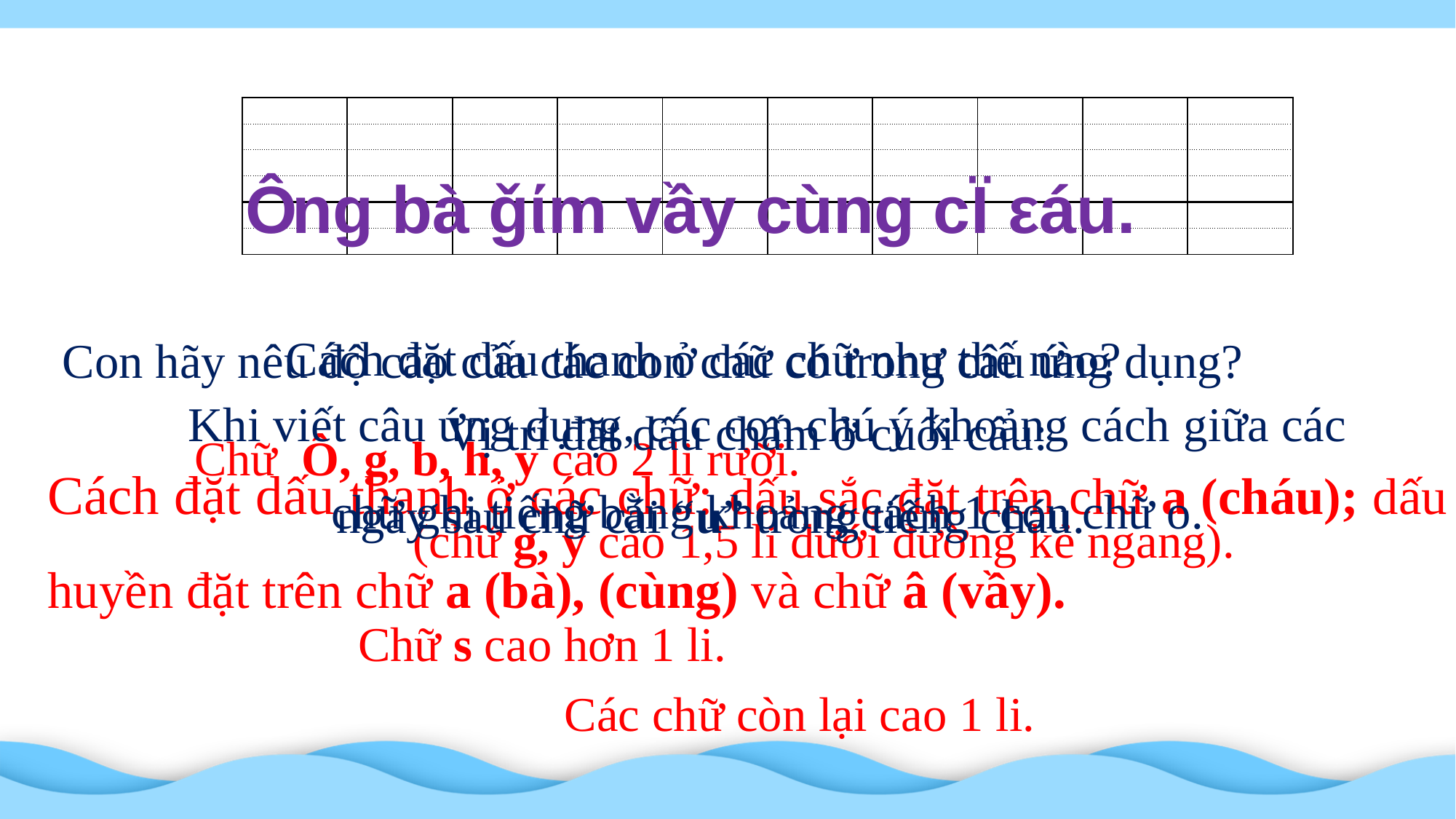

Ô
ng bà ǧίm vầy cùng cΪ εáu.
|  |  |  |  |  |  |  |  |  |  |
| --- | --- | --- | --- | --- | --- | --- | --- | --- | --- |
|  |  |  |  |  |  |  |  |  |  |
|  |  |  |  |  |  |  |  |  |  |
|  |  |  |  |  |  |  |  |  |  |
|  |  |  |  |  |  |  |  |  |  |
|  |  |  |  |  |  |  |  |  |  |
Cách đặt dấu thanh ở các chữ như thế nào?
Con hãy nêu độ cao của các con chữ có trong câu ứng dụng?
Khi viết câu ứng dụng, các con chú ý khoảng cách giữa các chữ ghi tiếng bằng khoảng cách 1 con chữ o.
	Vị trí đặt dấu chấm ở cuối câu:
ngay sau chữ cái “u” trong tiếng cháu.
Cách đặt dấu thanh ở các chữ: dấu sắc đặt trên chữ a (cháu); dấu huyền đặt trên chữ a (bà), (cùng) và chữ â (vầy).
Chữ  Ô, g, b, h, y cao 2 li rưỡi.
		(chữ g, y cao 1,5 li dưới đường kẻ ngang).
Chữ s cao hơn 1 li.
Các chữ còn lại cao 1 li.